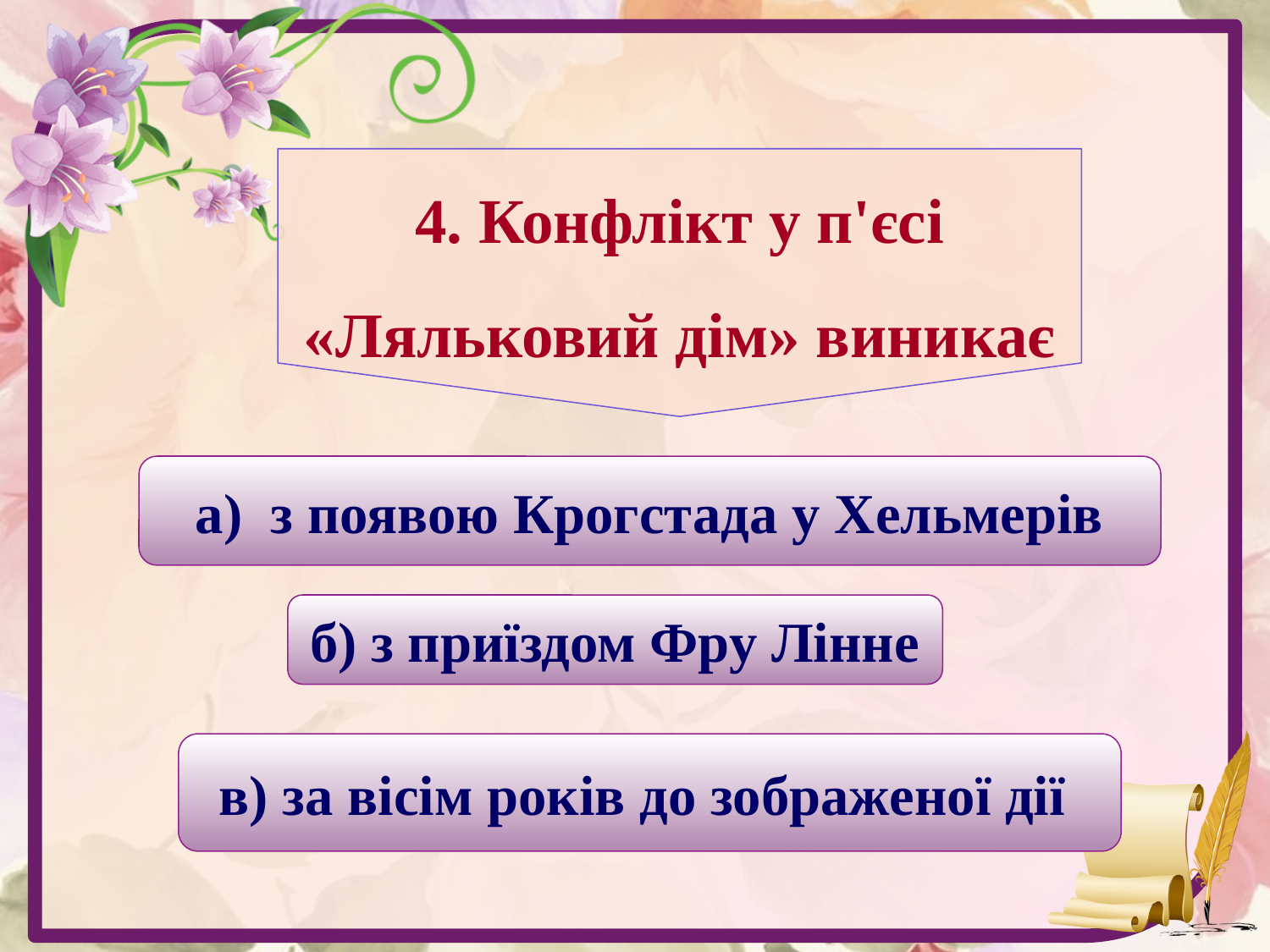

4. Конфлікт у п'єсі «Ляльковий дім» виникає

а)  з появою Крогстада у Хельмерів
б) з приїздом Фру Лінне
в) за вісім років до зображеної дії